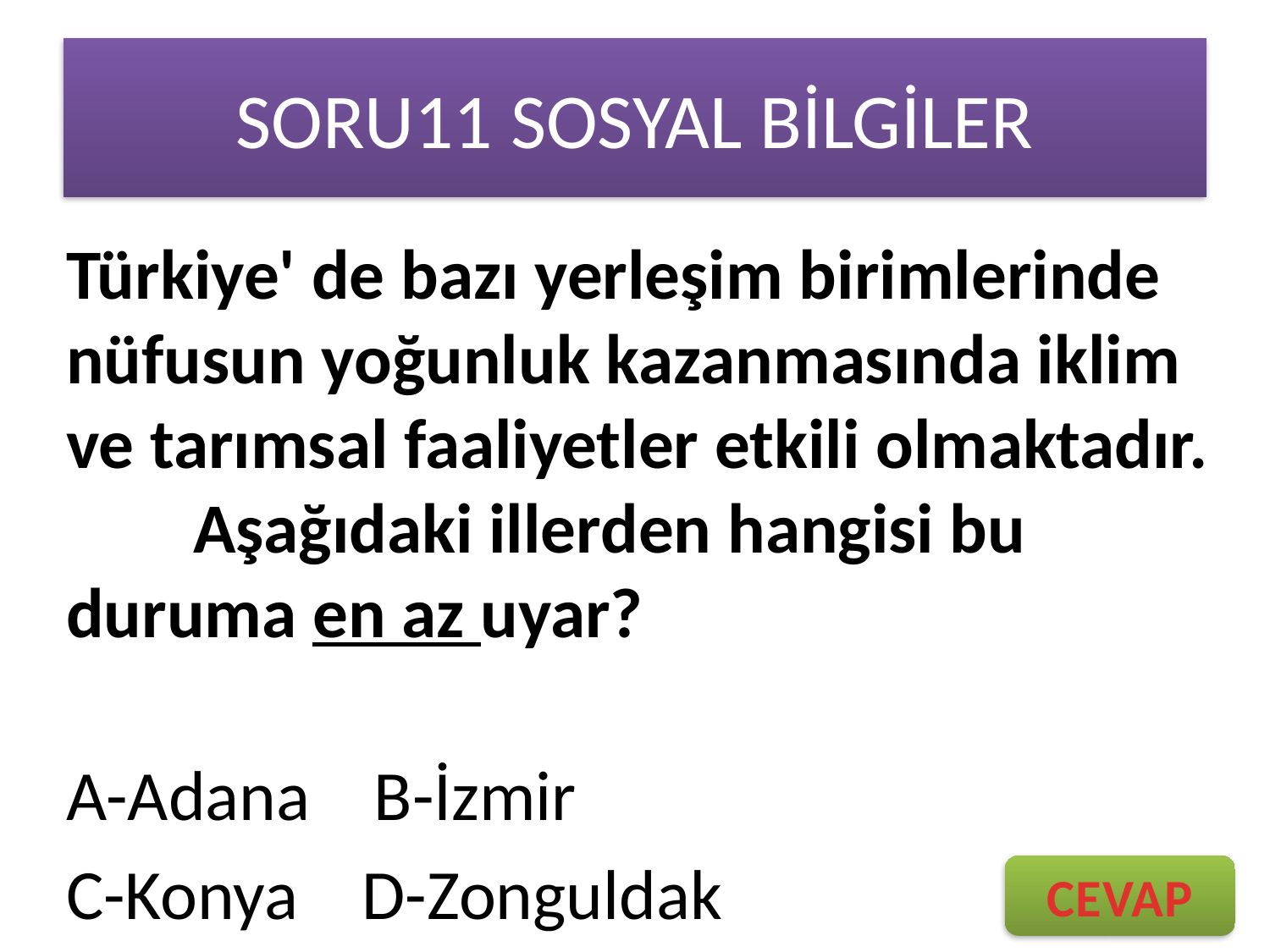

# SORU11 SOSYAL BİLGİLER
Türkiye' de bazı yerleşim birimlerinde nüfusun yoğunluk kazanmasında iklim ve tarımsal faaliyetler etkili olmaktadır.
  	Aşağıdaki illerden hangisi bu duruma en az uyar?
A-Adana    B-İzmir
C-Konya    D-Zonguldak
CEVAP